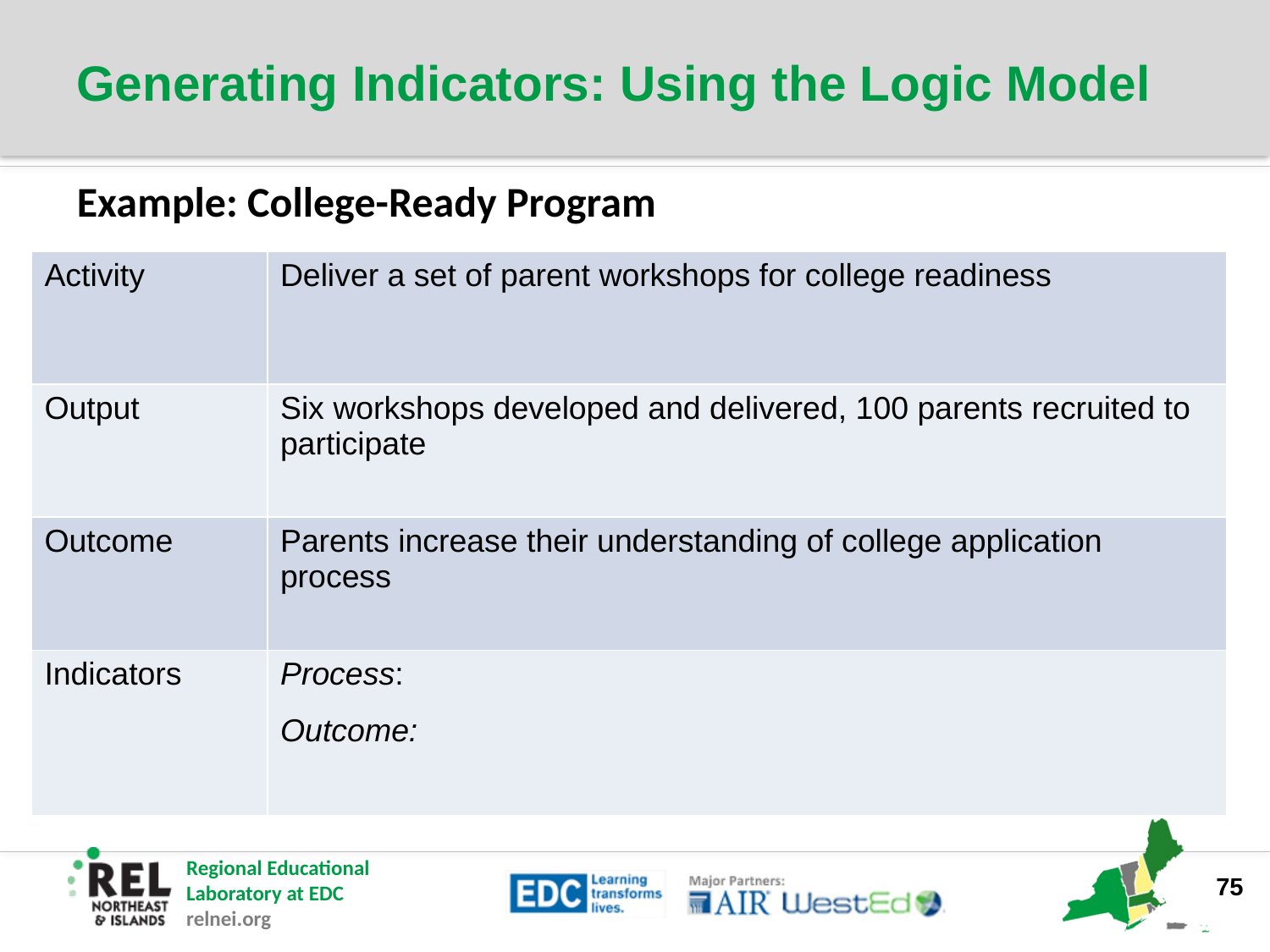

# Generating Indicators: Using the Logic Model
Example: College-Ready Program
| Activity | Deliver a set of parent workshops for college readiness |
| --- | --- |
| Output | Six workshops developed and delivered, 100 parents recruited to participate |
| Outcome | Parents increase their understanding of college application process |
| Indicators | Process:   Outcome: |
75